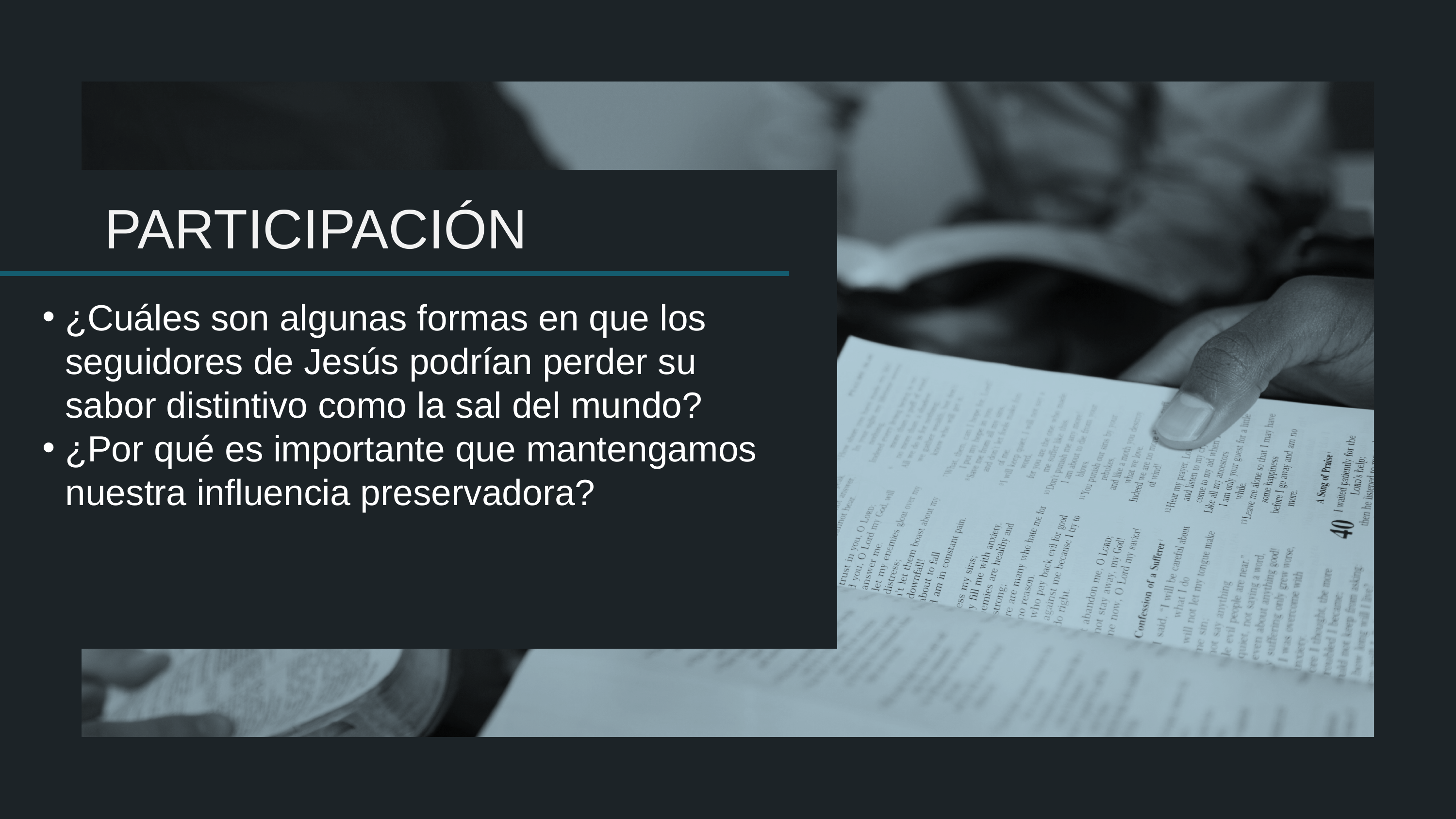

¿Cuáles son algunas formas en que los seguidores de Jesús podrían perder su sabor distintivo como la sal del mundo?
¿Por qué es importante que mantengamos nuestra influencia preservadora?